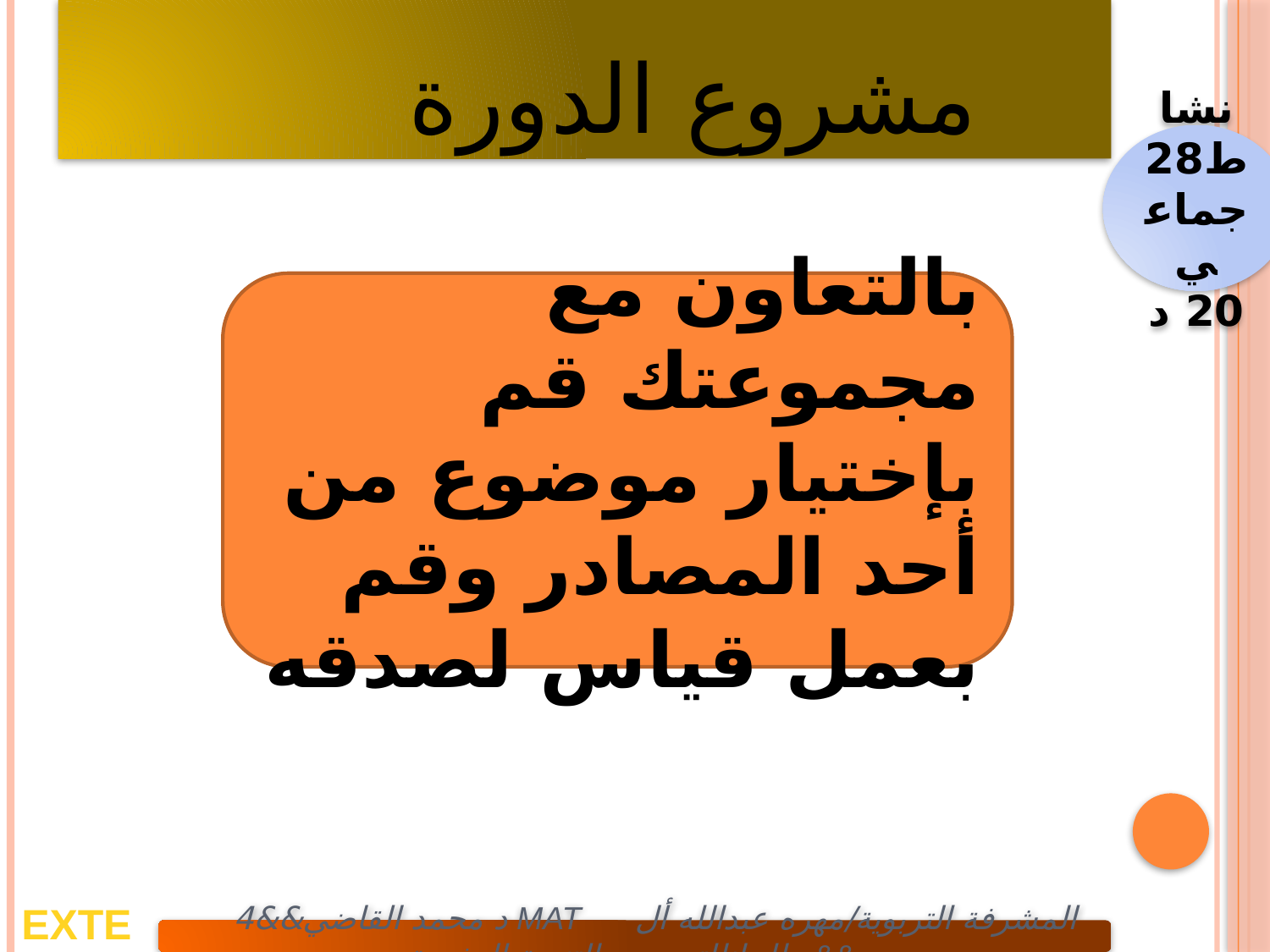

مشروع الدورة
نشاط28 جماعي
20 د
بالتعاون مع مجموعتك قم بإختيار موضوع من أحد المصادر وقم بعمل قياس لصدقه
extend
    د محمد القاضي&&4 MAT      المشرفة التربوية/مهره عبدالله أل طلحانللتدريب والتنمية البشرية &&